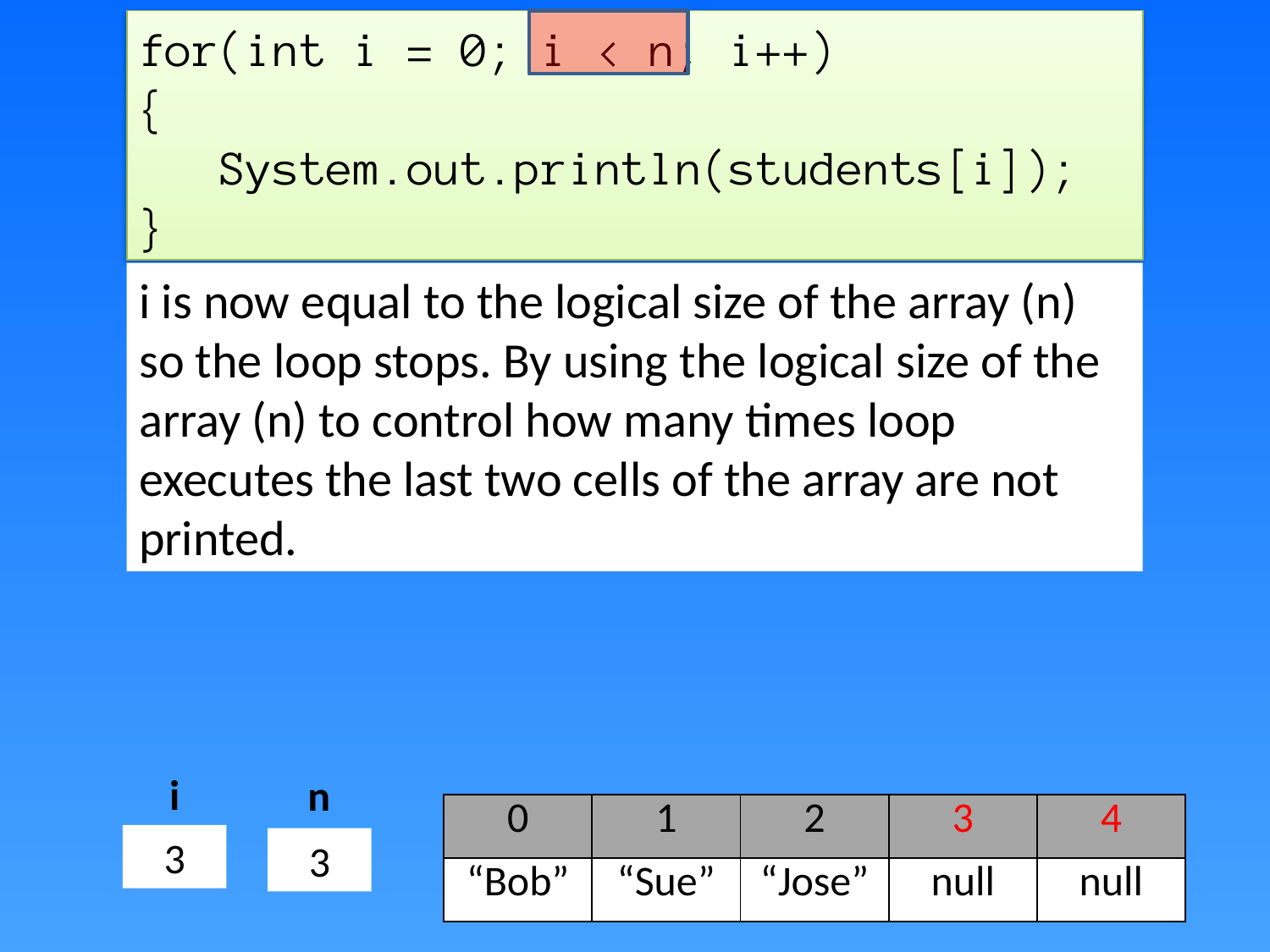

for(int i = 0; i < n; i++)
{
   System.out.println(students[i]);
}

i is now equal to the logical size of the array (n) so the loop stops. By using the logical size of the array (n) to control how many times loop executes the last two cells of the array are not printed.
i
n
| 0 | 1 | 2 | 3 | 4 |
| --- | --- | --- | --- | --- |
| “Bob” | “Sue” | “Jose” | null | null |
   3
   3